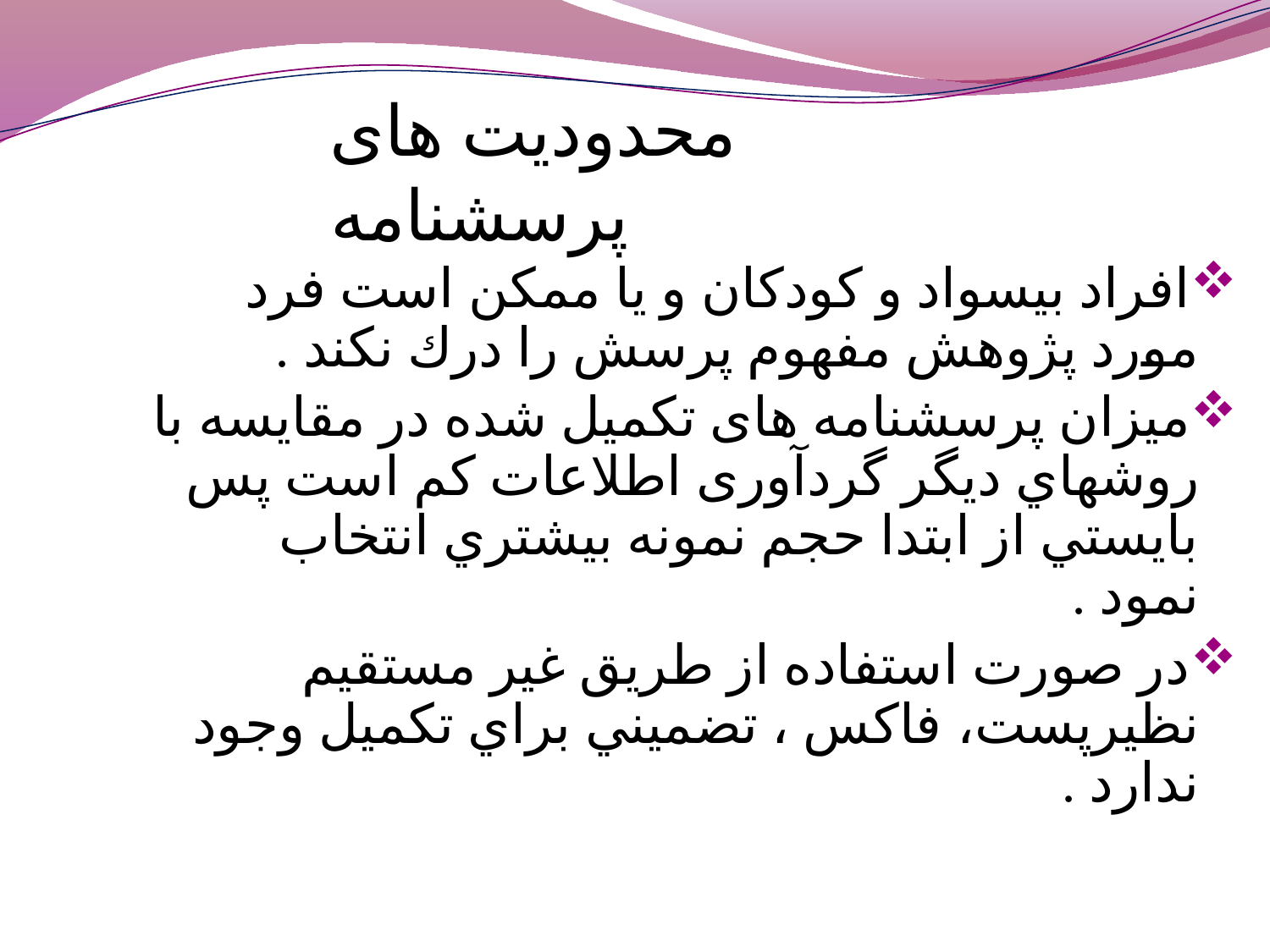

محدودیت های پرسشنامه
افراد بيسواد و کودکان و یا ممكن است فرد مورد پژوهش مفهوم پرسش را درك نكند .
ميزان پرسشنامه های تکمیل شده در مقايسه با روشهاي ديگر گردآوری اطلاعات كم است پس بايستي از ابتدا حجم نمونه بيشتري انتخاب نمود .
در صورت استفاده از طريق غير مستقيم نظيرپست، فاكس ، تضميني براي تكميل وجود ندارد .